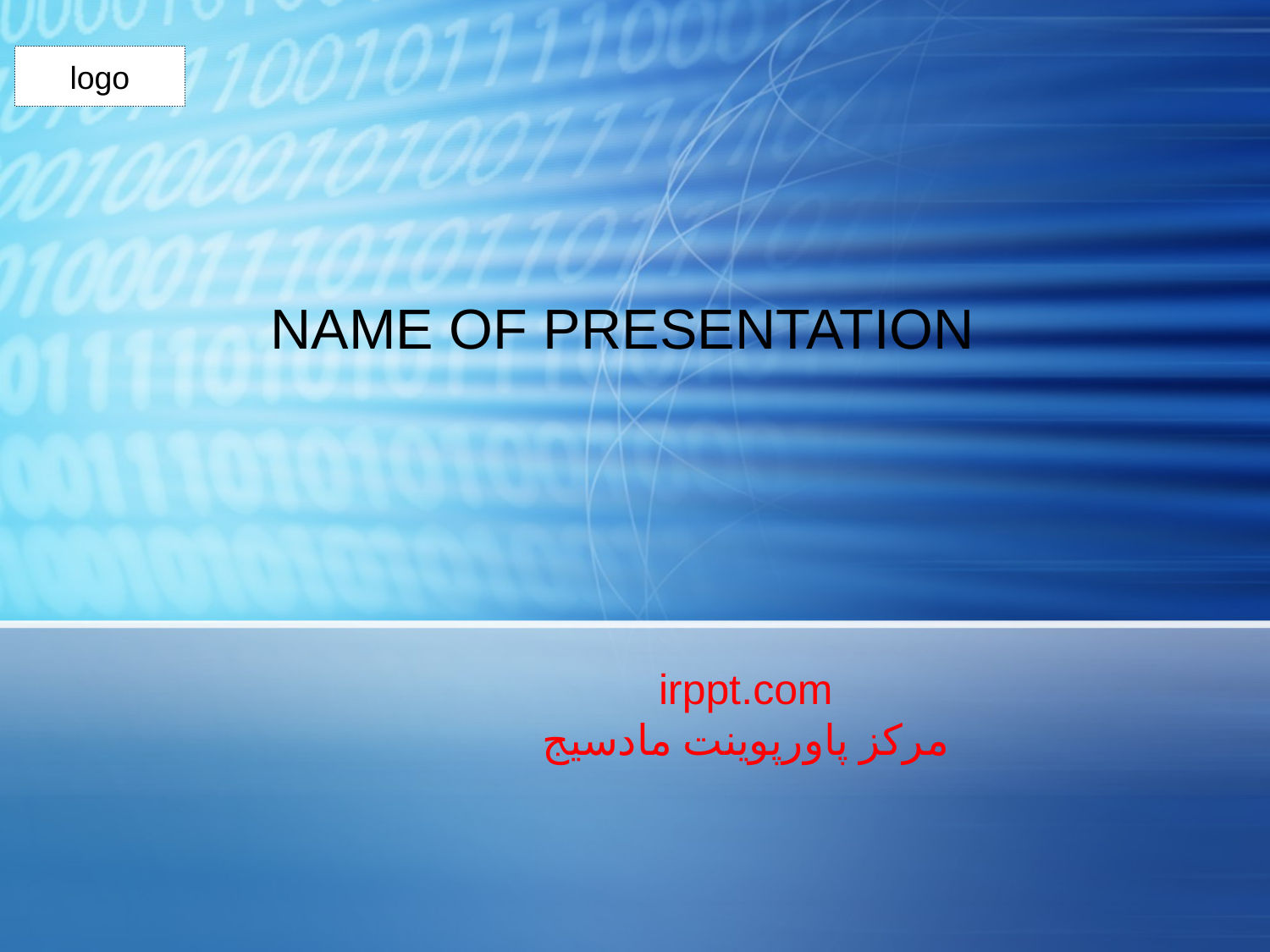

logo
NAME OF PRESENTATION
irppt.com
مرکز پاورپوینت مادسیج